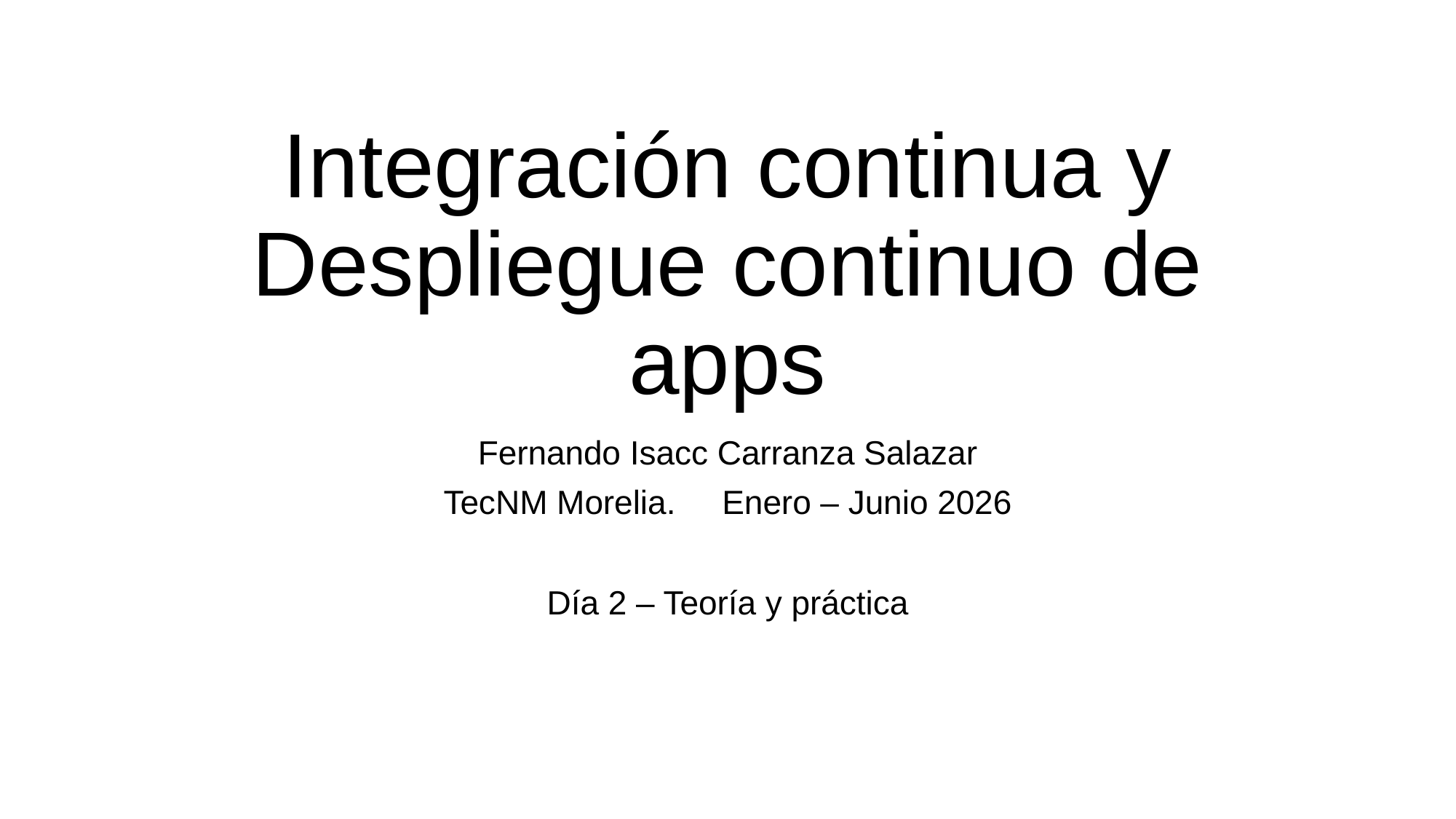

# Integración continua y Despliegue continuo de apps
Fernando Isacc Carranza Salazar
TecNM Morelia.     Enero – Junio 2026

Día 2 – Teoría y práctica